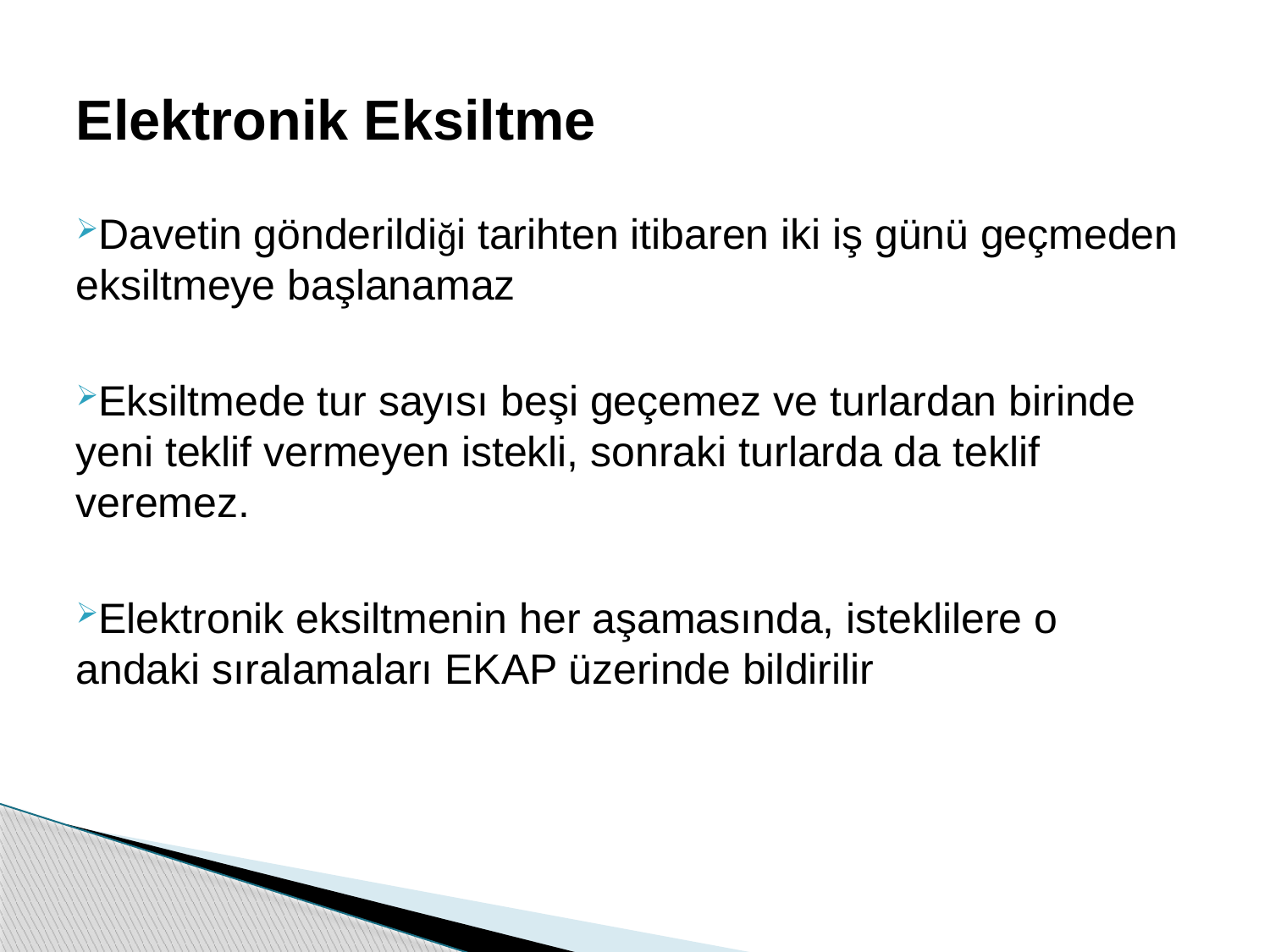

# Elektronik Eksiltme
Davetin gönderildiği tarihten itibaren iki iş günü geçmeden eksiltmeye başlanamaz

Eksiltmede tur sayısı beşi geçemez ve turlardan birinde yeni teklif vermeyen istekli, sonraki turlarda da teklif veremez.

Elektronik eksiltmenin her aşamasında, isteklilere o andaki sıralamaları EKAP üzerinde bildirilir